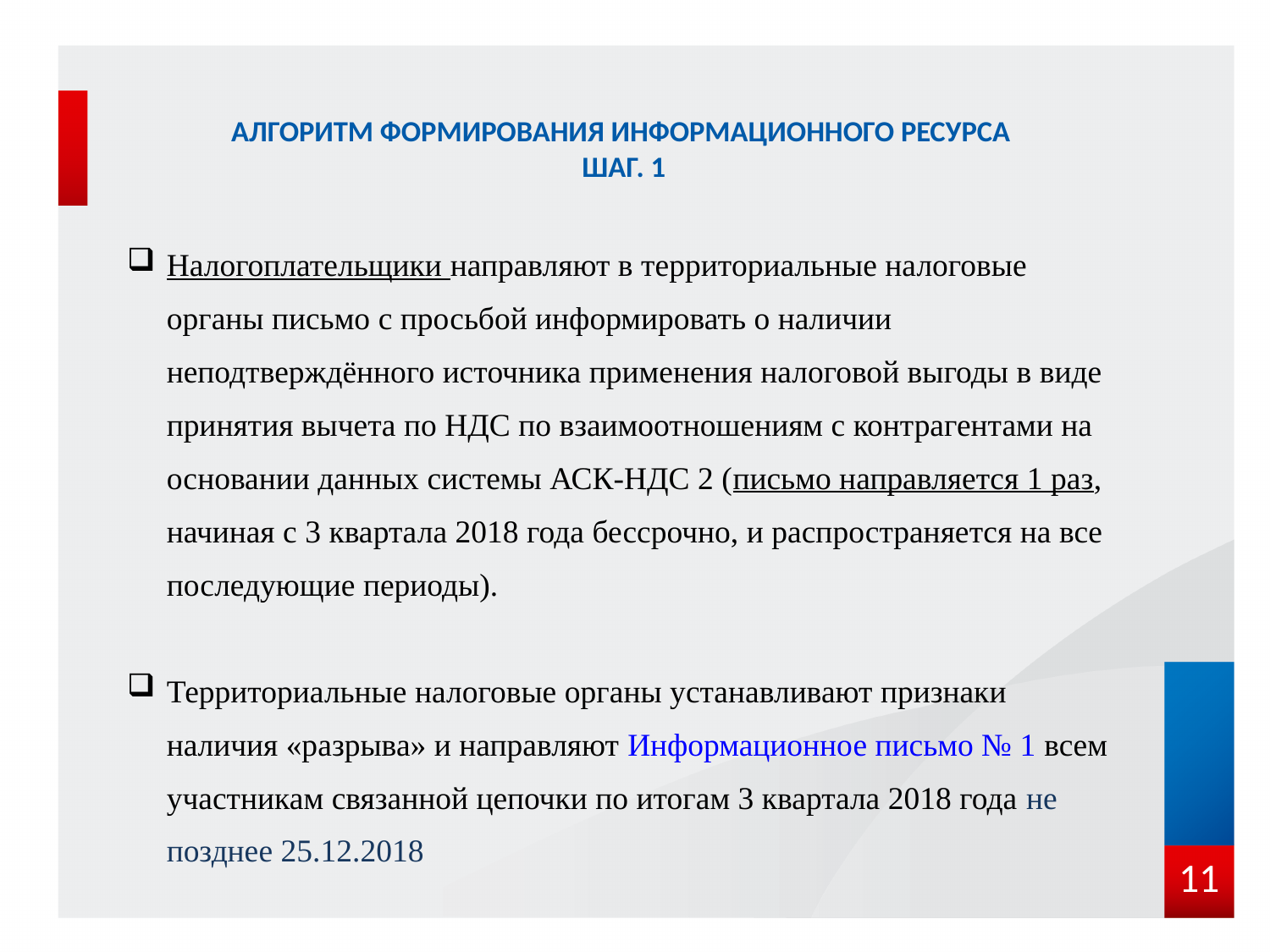

# АЛГОРИТМ ФОРМИРОВАНИЯ ИНФОРМАЦИОННОГО РЕСУРСА ШАГ. 1
Налогоплательщики направляют в территориальные налоговые органы письмо с просьбой информировать о наличии неподтверждённого источника применения налоговой выгоды в виде принятия вычета по НДС по взаимоотношениям с контрагентами на основании данных системы АСК-НДС 2 (письмо направляется 1 раз, начиная с 3 квартала 2018 года бессрочно, и распространяется на все последующие периоды).

Территориальные налоговые органы устанавливают признаки  наличия «разрыва» и направляют Информационное письмо № 1 всем участникам связанной цепочки по итогам 3 квартала 2018 года не позднее 25.12.2018
11